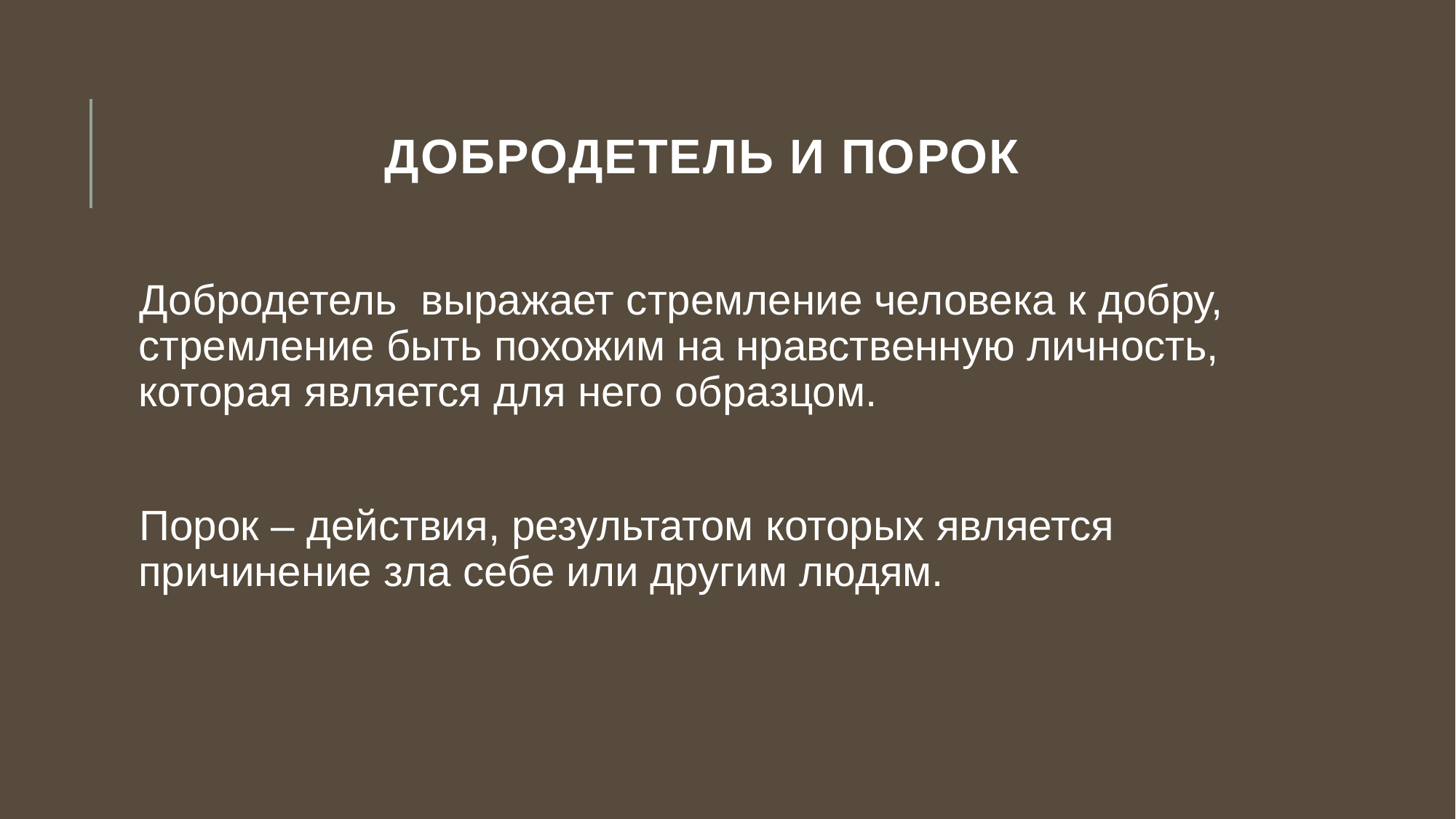

# Добродетель и порок
Добродетель  выражает стремление человека к добру, стремление быть похожим на нравственную личность, которая является для него образцом.

Порок – действия, результатом которых является причинение зла себе или другим людям.